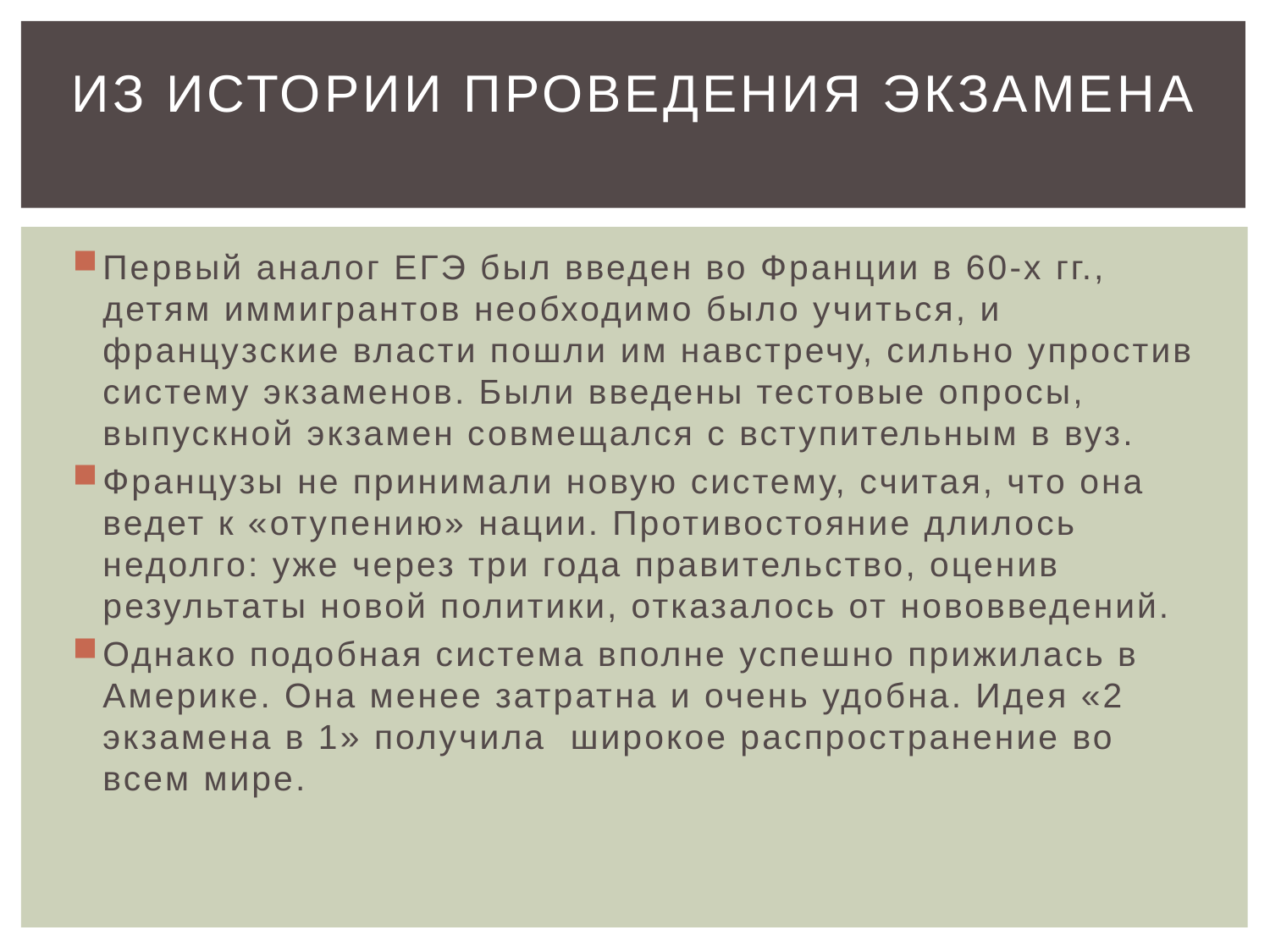

# Из истории проведения экзамена
Первый аналог ЕГЭ был введен во Франции в 60-х гг., детям иммигрантов необходимо было учиться, и французские власти пошли им навстречу, сильно упростив систему экзаменов. Были введены тестовые опросы, выпускной экзамен совмещался с вступительным в вуз.
Французы не принимали новую систему, считая, что она ведет к «отупению» нации. Противостояние длилось недолго: уже через три года правительство, оценив результаты новой политики, отказалось от нововведений.
Однако подобная система вполне успешно прижилась в Америке. Она менее затратна и очень удобна. Идея «2 экзамена в 1» получила  широкое распространение во всем мире.